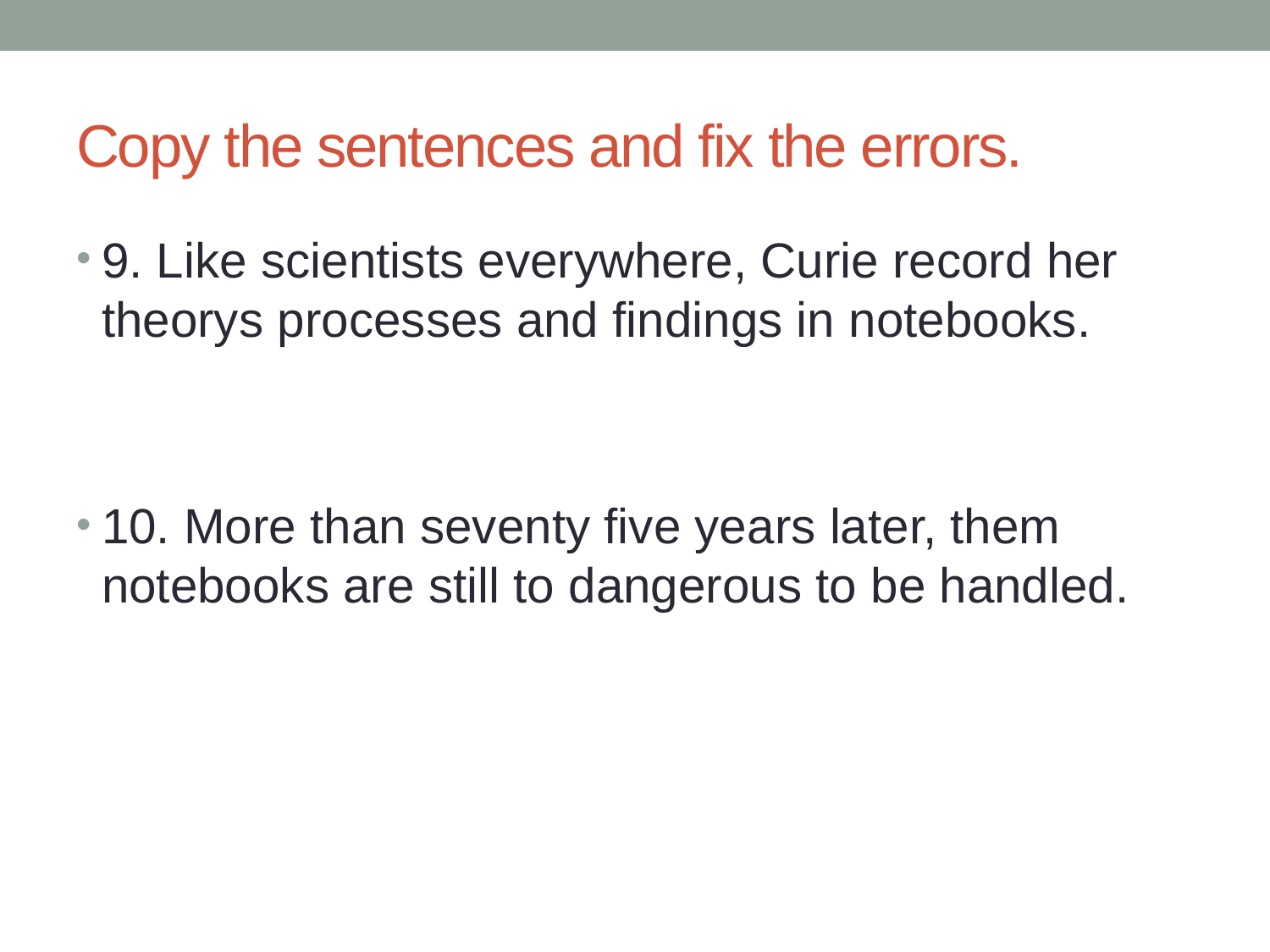

# Copy the sentences and fix the errors.
9. Like scientists everywhere, Curie record her theorys processes and findings in notebooks.

10. More than seventy five years later, them notebooks are still to dangerous to be handled.